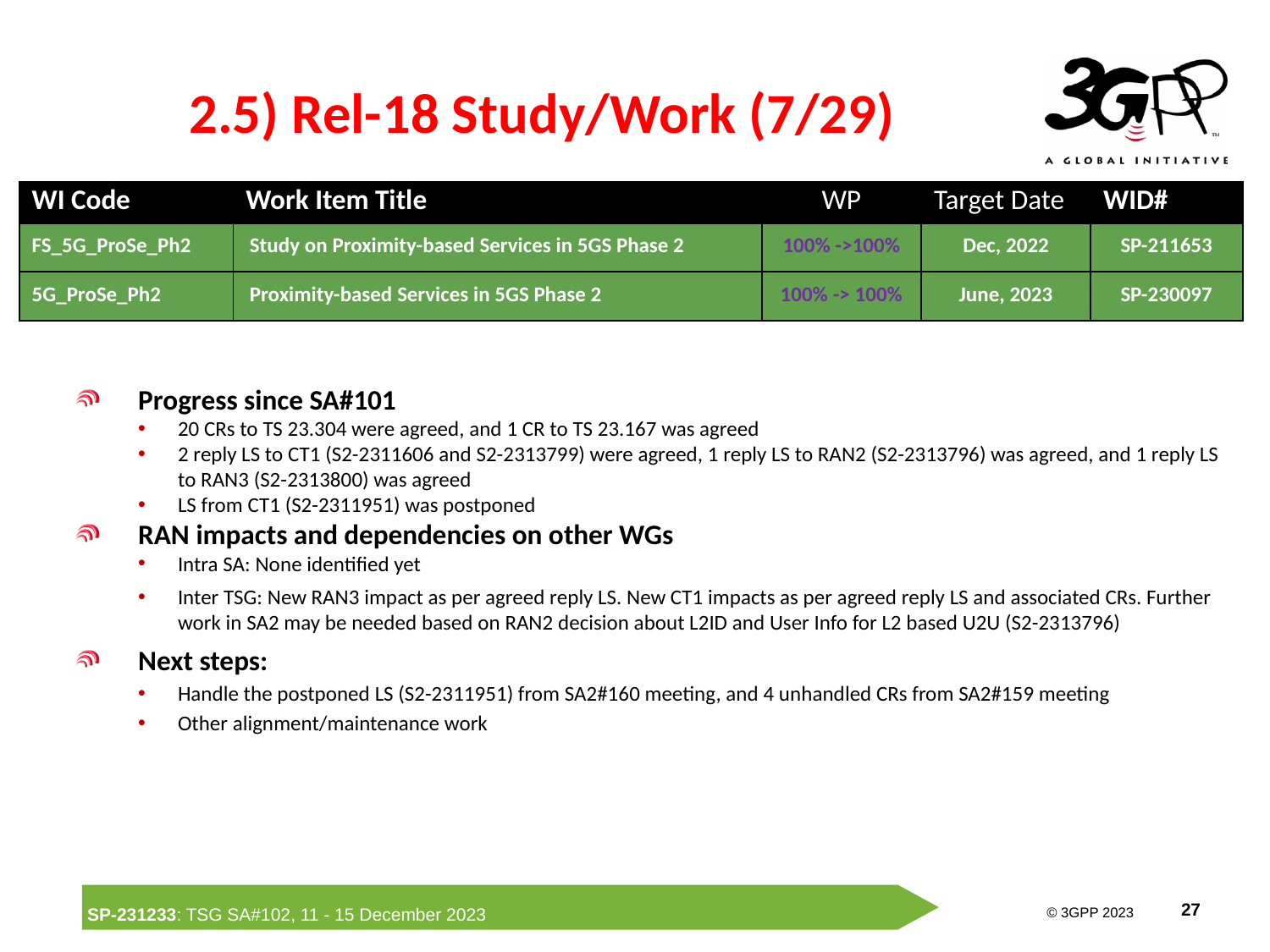

# 2.5) Rel-18 Study/Work (7/29)
| WI Code | Work Item Title | WP | Target Date | WID# |
| --- | --- | --- | --- | --- |
| FS\_5G\_ProSe\_Ph2 | Study on Proximity-based Services in 5GS Phase 2 | 100% ->100% | Dec, 2022 | SP-211653 |
| 5G\_ProSe\_Ph2 | Proximity-based Services in 5GS Phase 2 | 100% -> 100% | June, 2023 | SP-230097 |
Progress since SA#101
20 CRs to TS 23.304 were agreed, and 1 CR to TS 23.167 was agreed
2 reply LS to CT1 (S2-2311606 and S2-2313799) were agreed, 1 reply LS to RAN2 (S2-2313796) was agreed, and 1 reply LS to RAN3 (S2-2313800) was agreed
LS from CT1 (S2-2311951) was postponed
RAN impacts and dependencies on other WGs
Intra SA: None identified yet
Inter TSG: New RAN3 impact as per agreed reply LS. New CT1 impacts as per agreed reply LS and associated CRs. Further work in SA2 may be needed based on RAN2 decision about L2ID and User Info for L2 based U2U (S2-2313796)
Next steps:
Handle the postponed LS (S2-2311951) from SA2#160 meeting, and 4 unhandled CRs from SA2#159 meeting
Other alignment/maintenance work